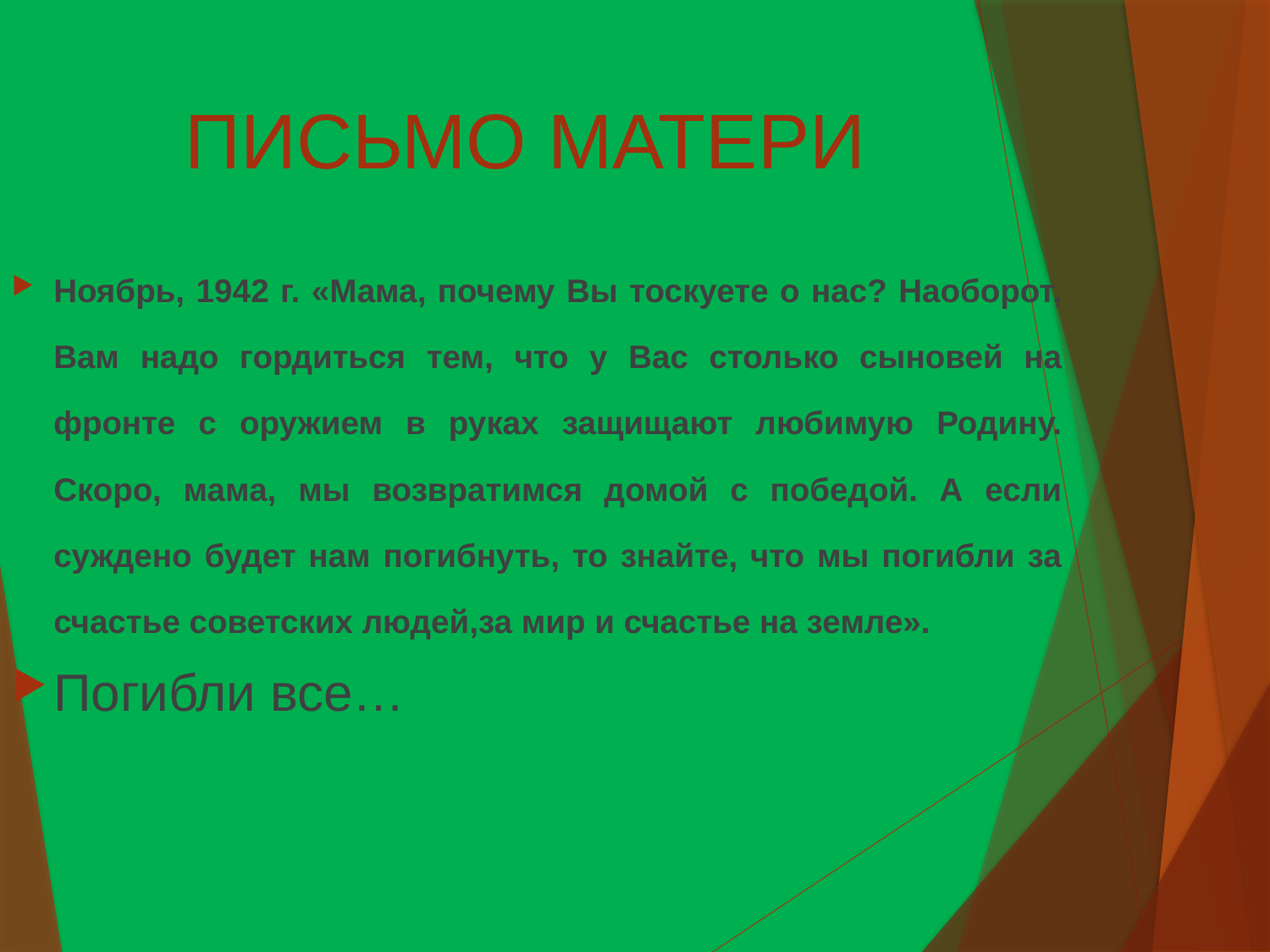

# ПИСЬМО МАТЕРИ
Ноябрь, 1942 г. «Мама, почему Вы тоскуете о нас? Наоборот, Вам надо гордиться тем, что у Вас столько сыновей на фронте с оружием в руках защищают любимую Родину. Скоро, мама, мы возвратимся домой с победой. А если суждено будет нам погибнуть, то знайте, что мы погибли за счастье советских людей,за мир и счастье на земле».

Погибли все…